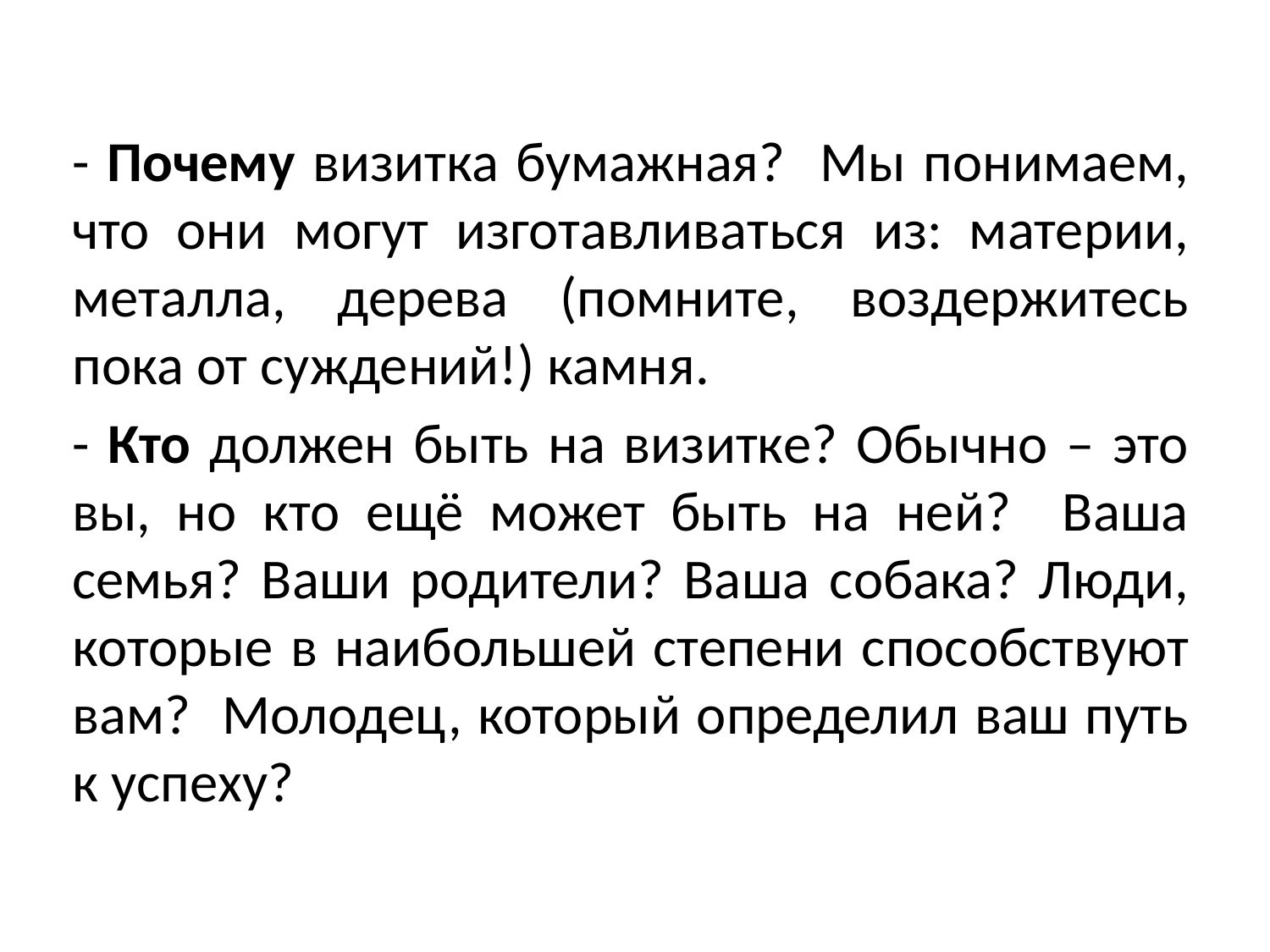

- Почему визитка бумажная?  Мы понимаем, что они могут изготавливаться из: материи, металла, дерева (помните, воздержитесь пока от суждений!) камня.
- Кто должен быть на визитке? Обычно – это вы, но кто ещё может быть на ней?  Ваша семья? Ваши родители? Ваша собака? Люди, которые в наибольшей степени способствуют вам?  Молодец, который определил ваш путь к успеху?